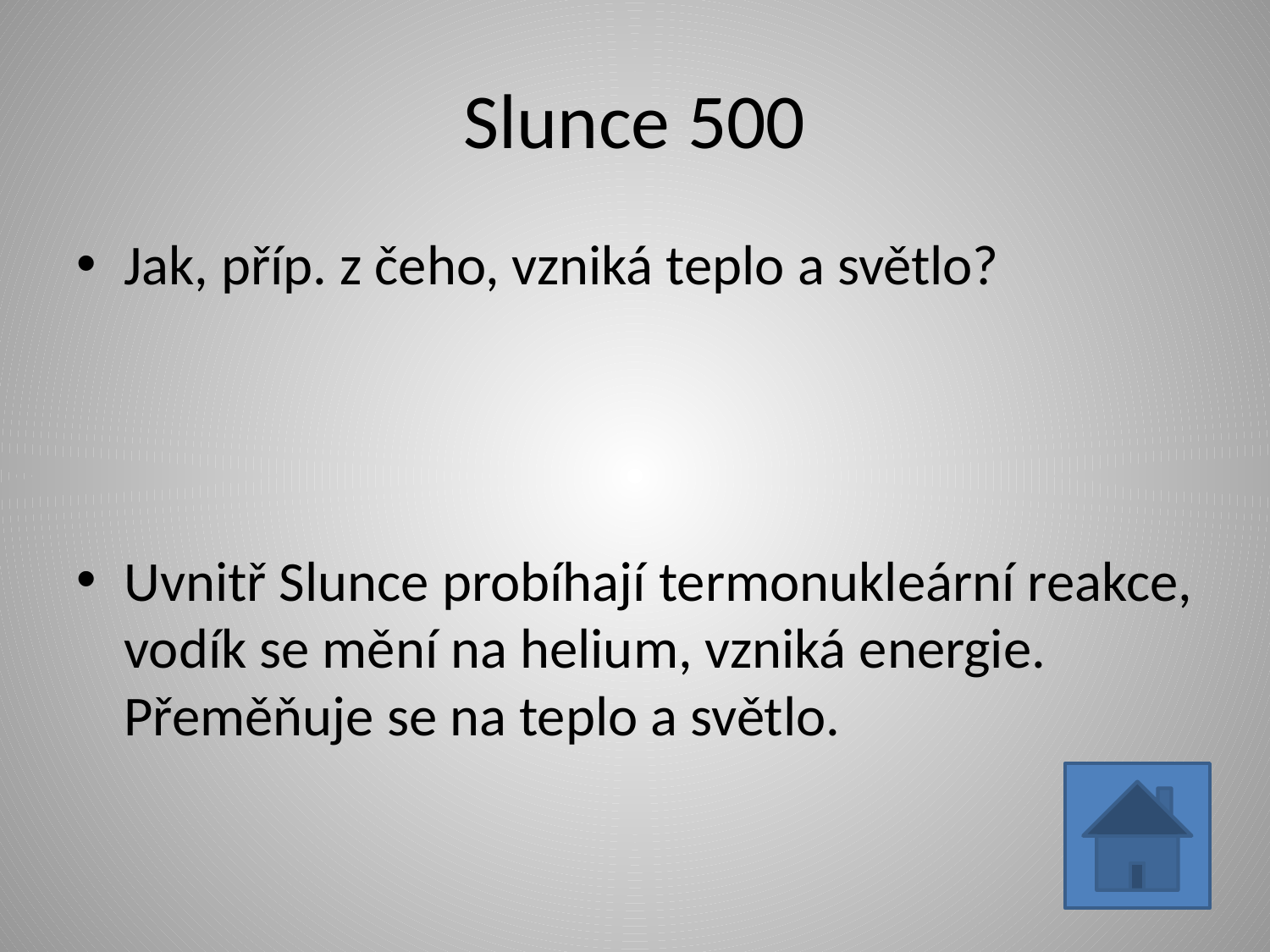

# Slunce 500
Jak, příp. z čeho, vzniká teplo a světlo?

Uvnitř Slunce probíhají termonukleární reakce, vodík se mění na helium, vzniká energie. Přeměňuje se na teplo a světlo.